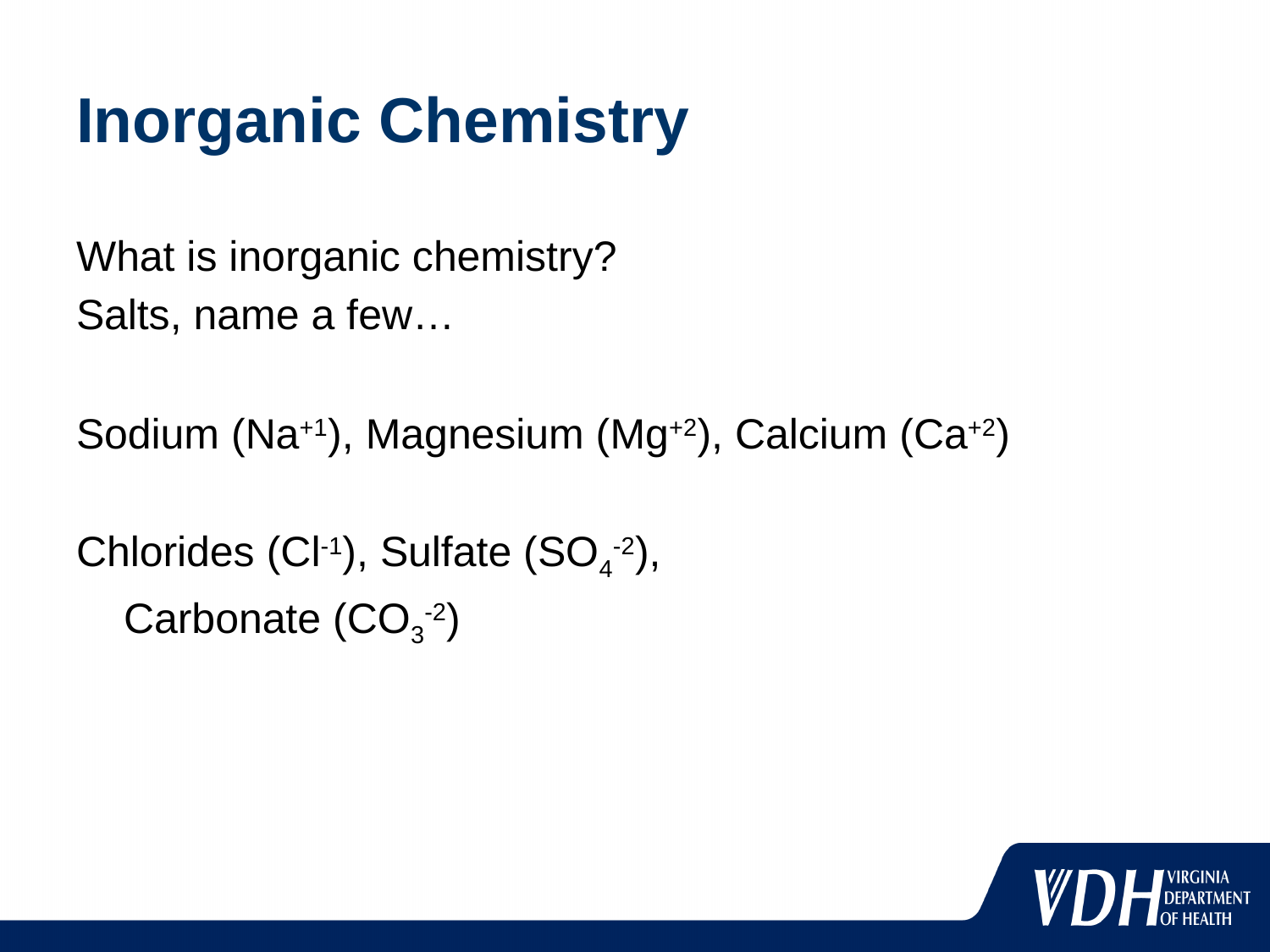

# Inorganic Chemistry
What is inorganic chemistry?
Salts, name a few…

Sodium (Na+1), Magnesium (Mg+2), Calcium (Ca+2)

Chlorides (Cl-1), Sulfate (SO4-2),
    Carbonate (CO3-2)